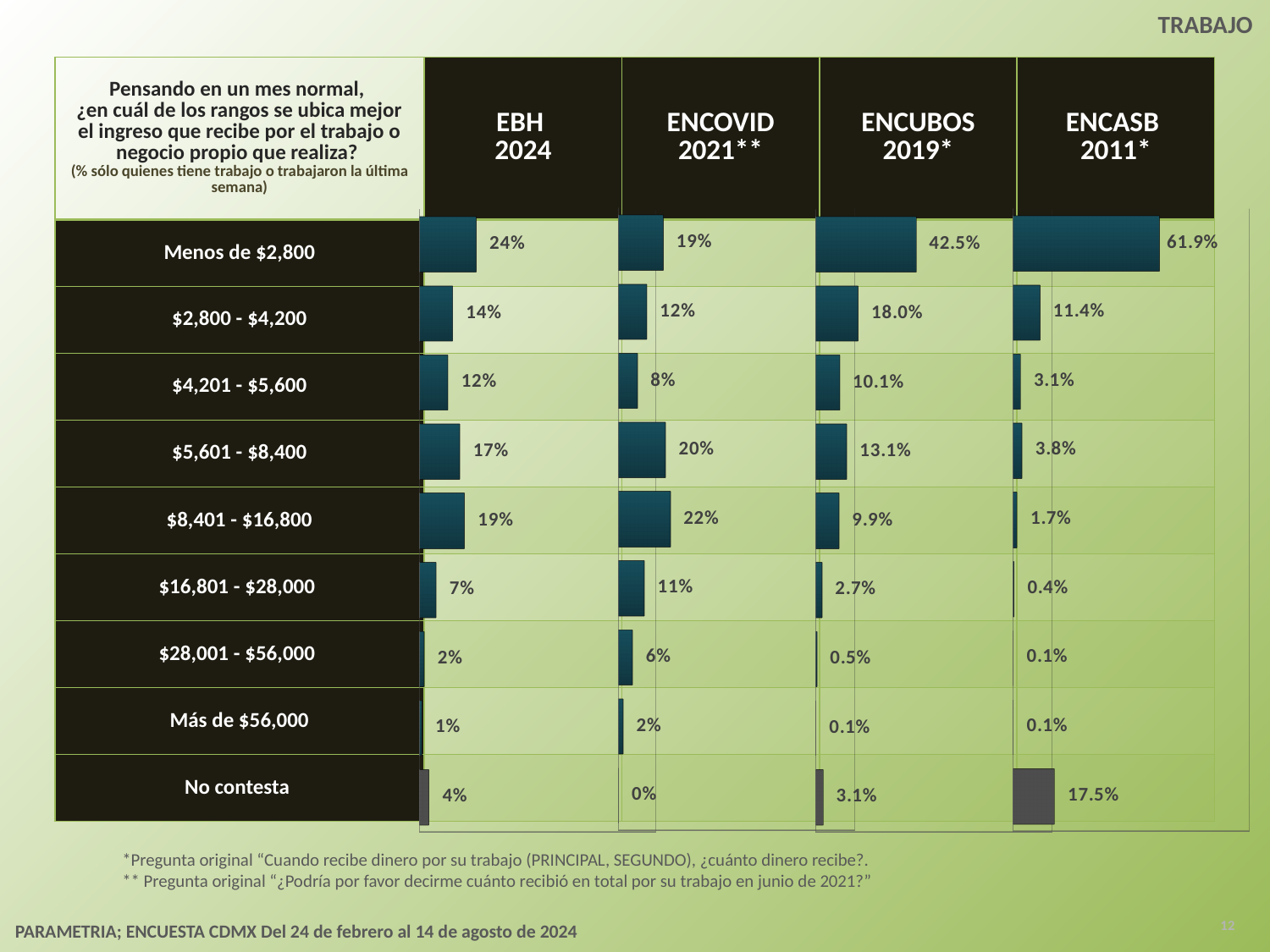

TRABAJO
| Pensando en un mes normal, ¿en cuál de los rangos se ubica mejor el ingreso que recibe por el trabajo o negocio propio que realiza? (% sólo quienes tiene trabajo o trabajaron la última semana) | EBH 2024 | ENCOVID 2021\*\* | ENCUBOS 2019\* | ENCASB 2011\* |
| --- | --- | --- | --- | --- |
| Menos de $2,800 |  |  |  |  |
| $2,800 - $4,200 |  |  |  |  |
| $4,201 - $5,600 |  |  |  |  |
| $5,601 - $8,400 |  |  |  |  |
| $8,401 - $16,800 |  |  |  |  |
| $16,801 - $28,000 |  |  |  |  |
| $28,001 - $56,000 |  |  |  |  |
| Más de $56,000 |  |  |  |  |
| No contesta |  |  |  |  |

[unsupported chart]

[unsupported chart]

[unsupported chart]

[unsupported chart]

*Pregunta original “Cuando recibe dinero por su trabajo (PRINCIPAL, SEGUNDO), ¿cuánto dinero recibe?.
** Pregunta original “¿Podría por favor decirme cuánto recibió en total por su trabajo en junio de 2021?”
12
PARAMETRIA; ENCUESTA CDMX Del 24 de febrero al 14 de agosto de 2024